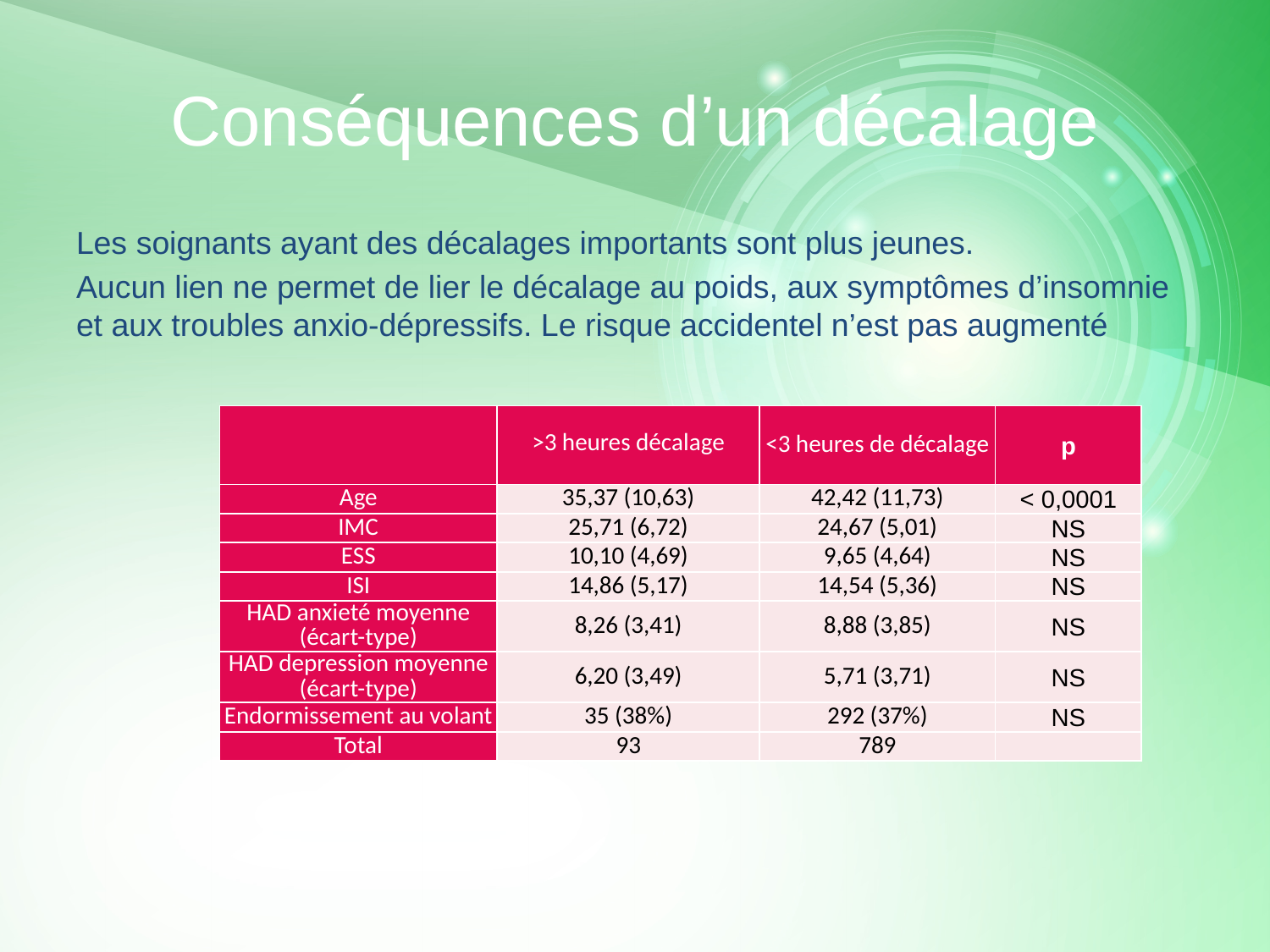

# Conséquences d’un décalage
Les soignants ayant des décalages importants sont plus jeunes.
Aucun lien ne permet de lier le décalage au poids, aux symptômes d’insomnie et aux troubles anxio-dépressifs. Le risque accidentel n’est pas augmenté
|  | >3 heures décalage | <3 heures de décalage | p |
| --- | --- | --- | --- |
| Age | 35,37 (10,63) | 42,42 (11,73) | < 0,0001 |
| IMC | 25,71 (6,72) | 24,67 (5,01) | NS |
| ESS | 10,10 (4,69) | 9,65 (4,64) | NS |
| ISI | 14,86 (5,17) | 14,54 (5,36) | NS |
| HAD anxieté moyenne (écart-type) | 8,26 (3,41) | 8,88 (3,85) | NS |
| HAD depression moyenne (écart-type) | 6,20 (3,49) | 5,71 (3,71) | NS |
| Endormissement au volant | 35 (38%) | 292 (37%) | NS |
| Total | 93 | 789 |  |